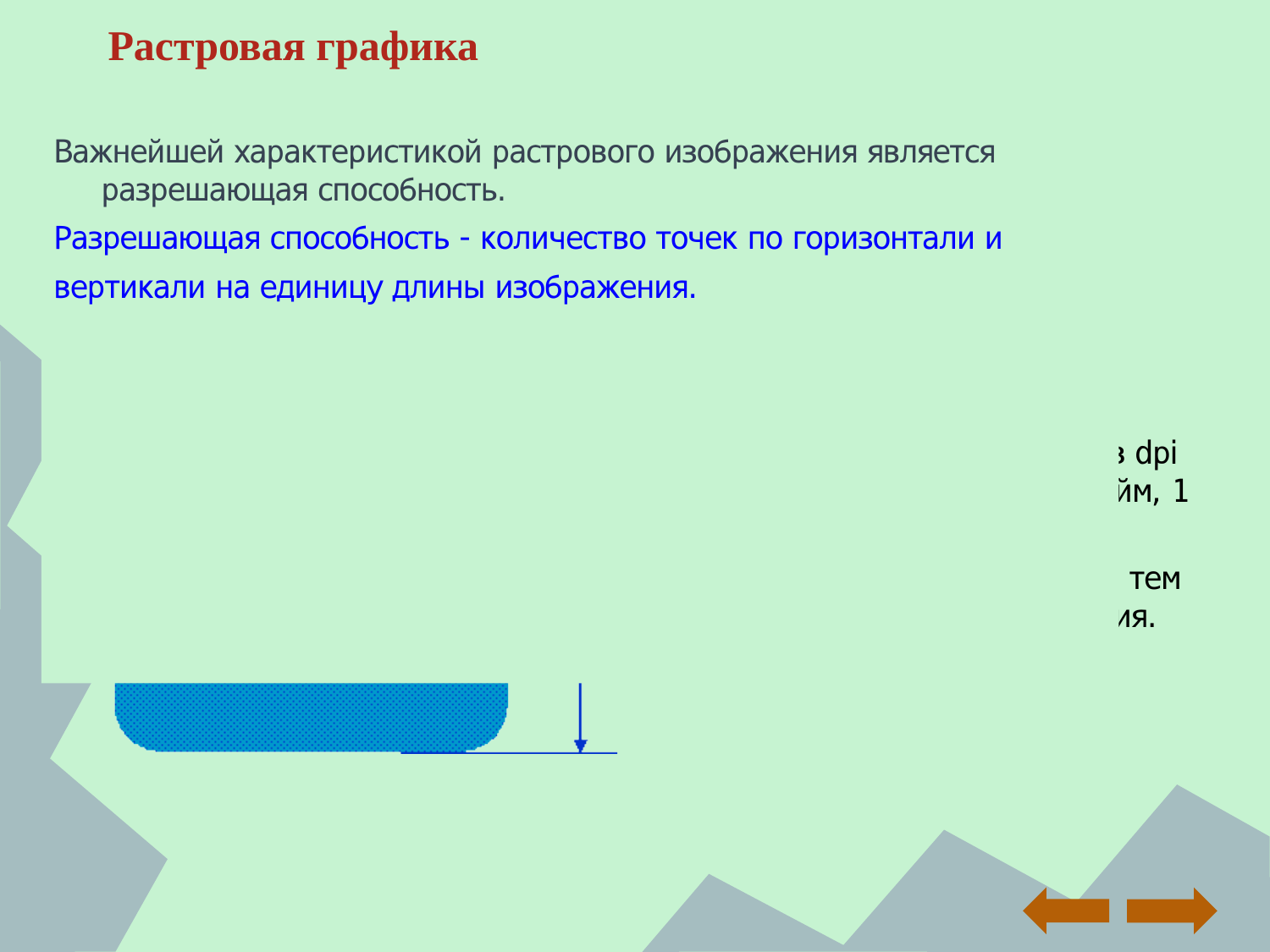

# Растровая графика
Важнейшей характеристикой растрового изображения является разрешающая способность.
Разрешающая способность - количество точек по горизонтали и
вертикали на единицу длины изображения.

Эта величина измеряется в dpi (dot per inch - точек на дюйм, 1 дюйм=2,54 см).
Чем меньше размер точки, тем выше качество изображения.